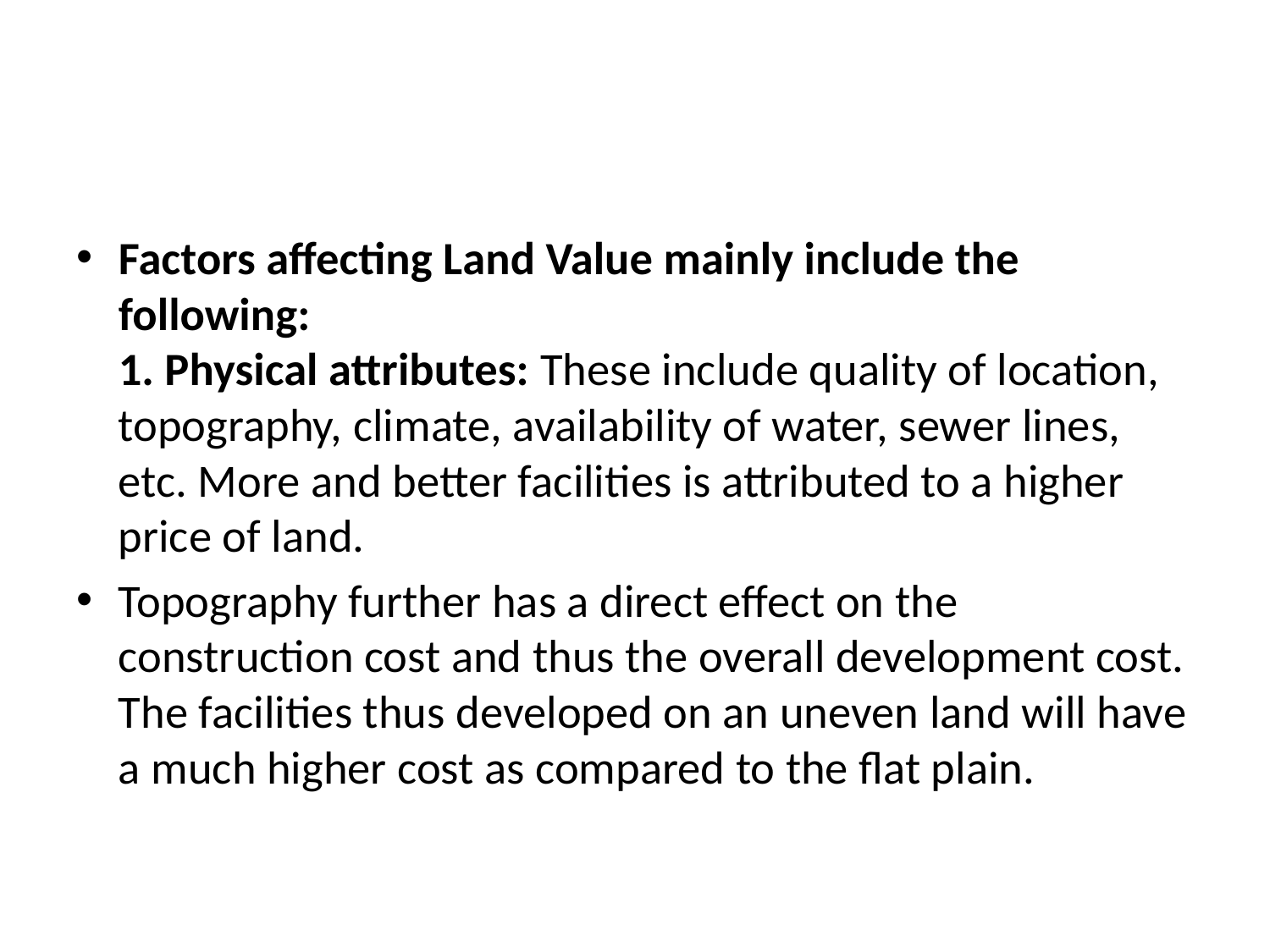

#
Factors affecting Land Value mainly include the following:
1. Physical attributes: These include quality of location, topography, climate, availability of water, sewer lines, etc. More and better facilities is attributed to a higher price of land.
Topography further has a direct effect on the construction cost and thus the overall development cost. The facilities thus developed on an uneven land will have a much higher cost as compared to the flat plain.